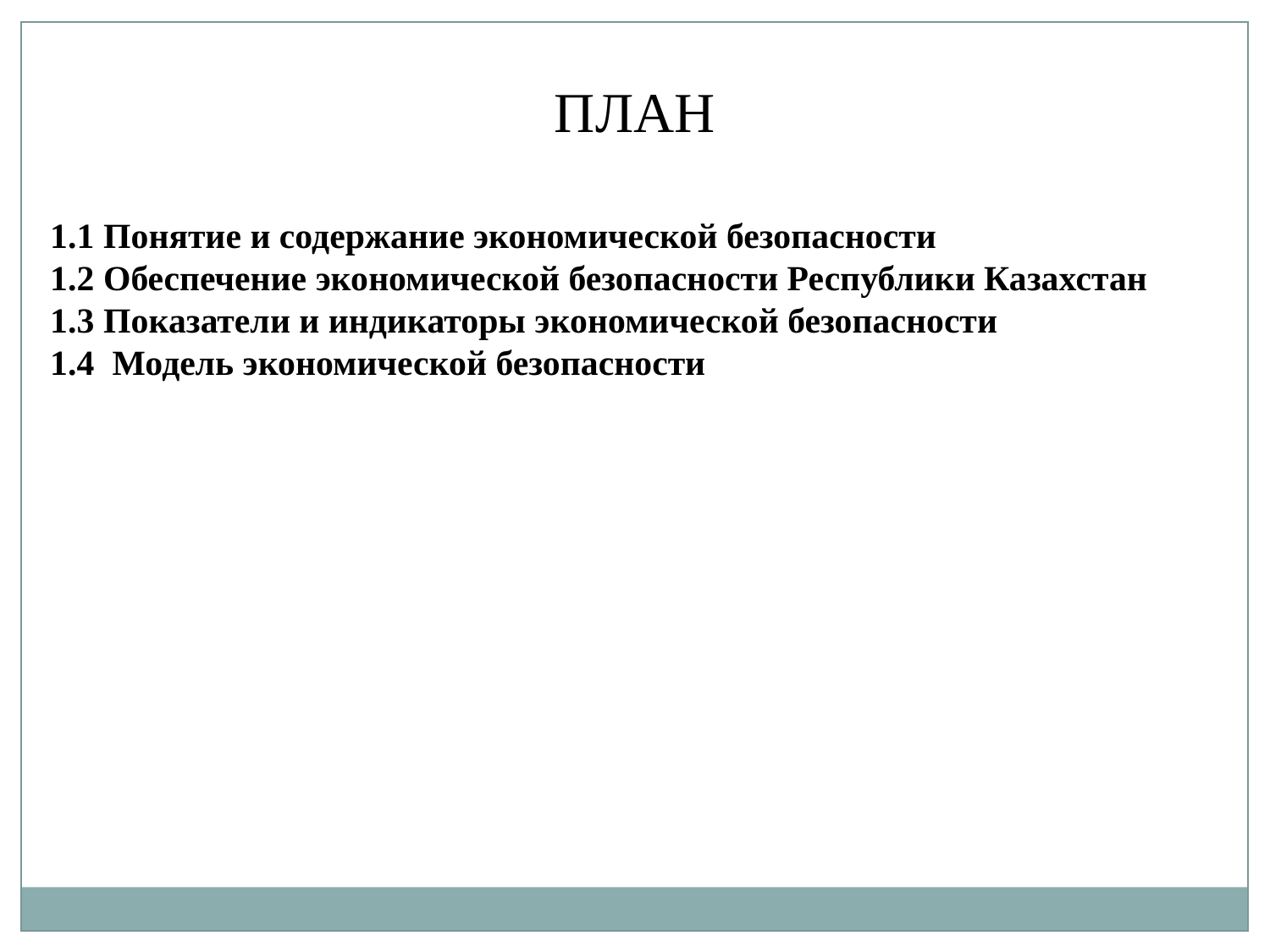

ПЛАН
1.1 Понятие и содержание экономической безопасности
1.2 Обеспечение экономической безопасности Республики Казахстан
1.3 Показатели и индикаторы экономической безопасности
1.4  Модель экономической безопасности